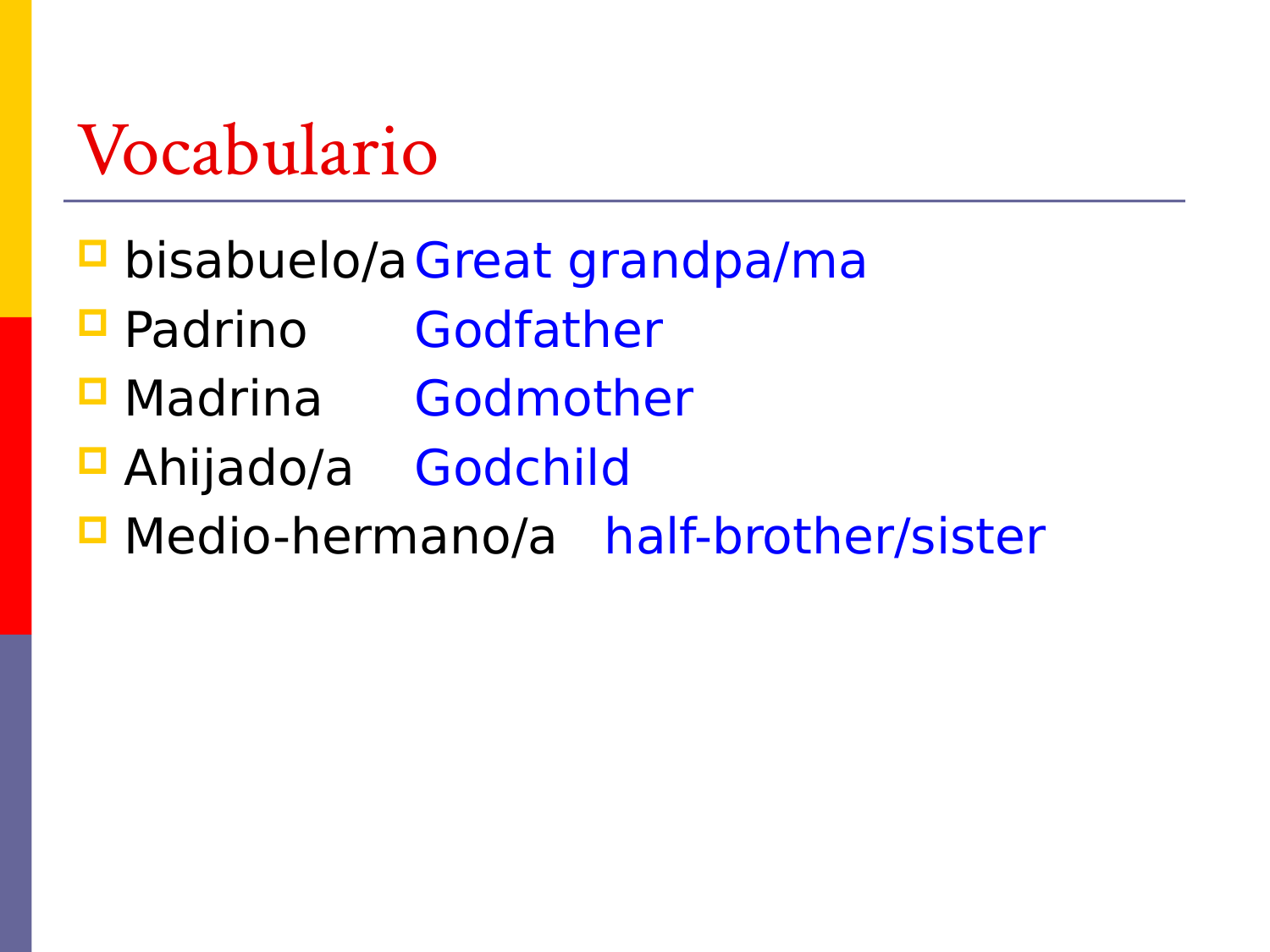

# Vocabulario
bisabuelo/a
Padrino
Madrina
Ahijado/a
Medio-hermano/a
Great grandpa/ma
Godfather
Godmother
Godchild
	    half-brother/sister